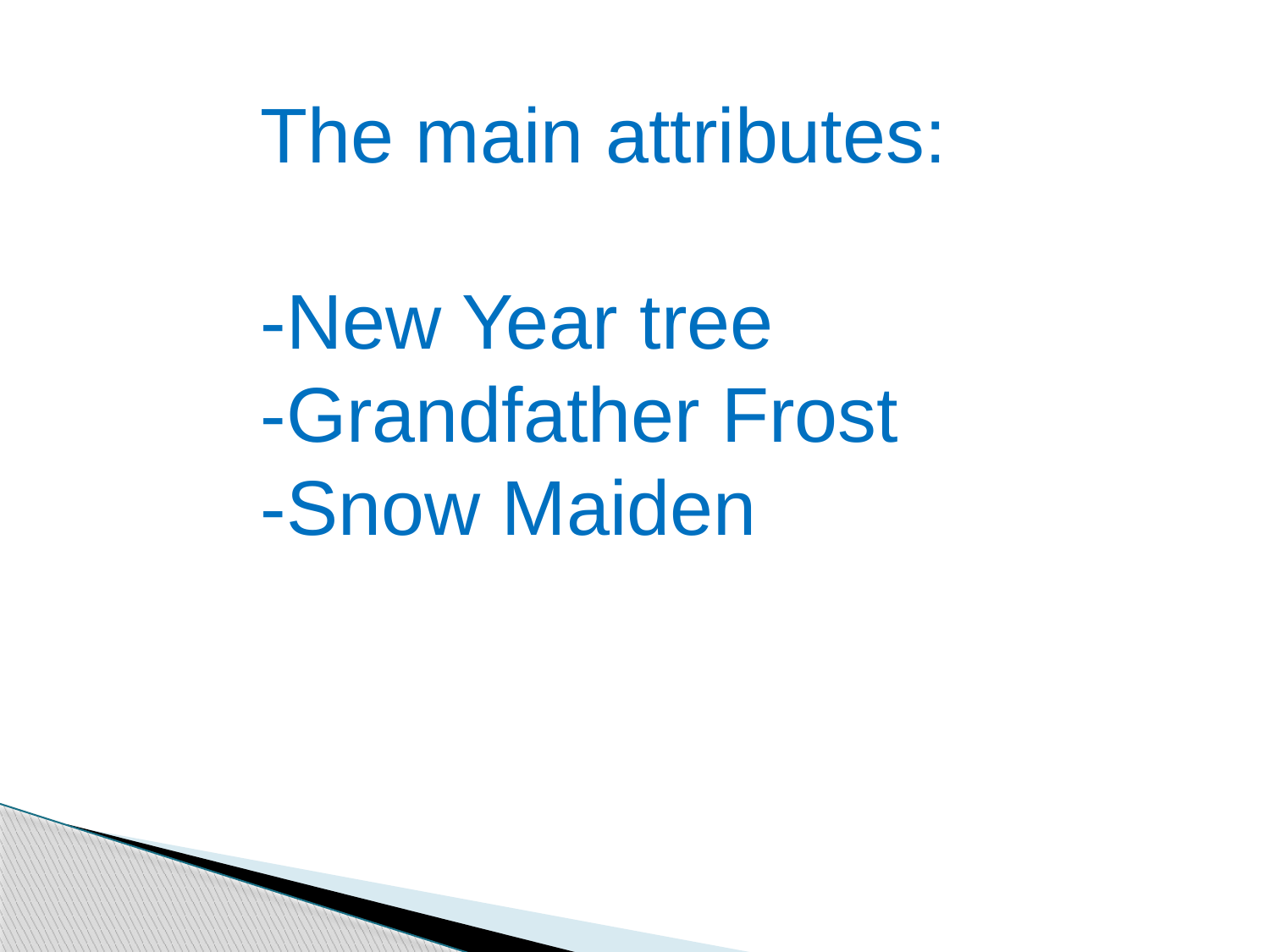

The main attributes:

-New Year tree
-Grandfather Frost
-Snow Maiden